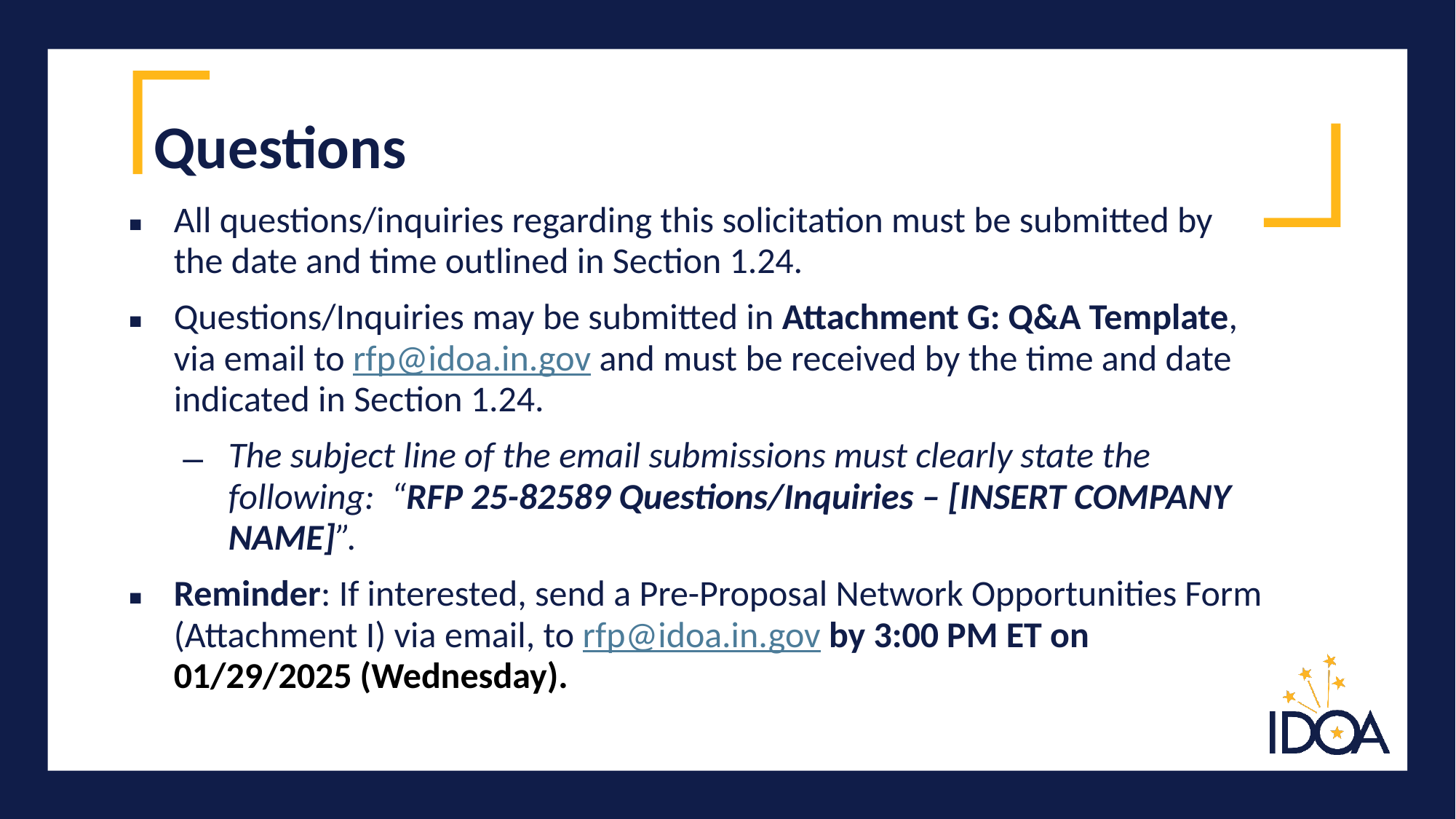

# Questions
All questions/inquiries regarding this solicitation must be submitted by the date and time outlined in Section 1.24.
Questions/Inquiries may be submitted in Attachment G: Q&A Template, via email to rfp@idoa.in.gov and must be received by the time and date indicated in Section 1.24.
The subject line of the email submissions must clearly state the following:  “RFP 25-82589 Questions/Inquiries – [INSERT COMPANY NAME]”.
Reminder: If interested, send a Pre-Proposal Network Opportunities Form (Attachment I) via email, to rfp@idoa.in.gov by 3:00 PM ET on 01/29/2025 (Wednesday).